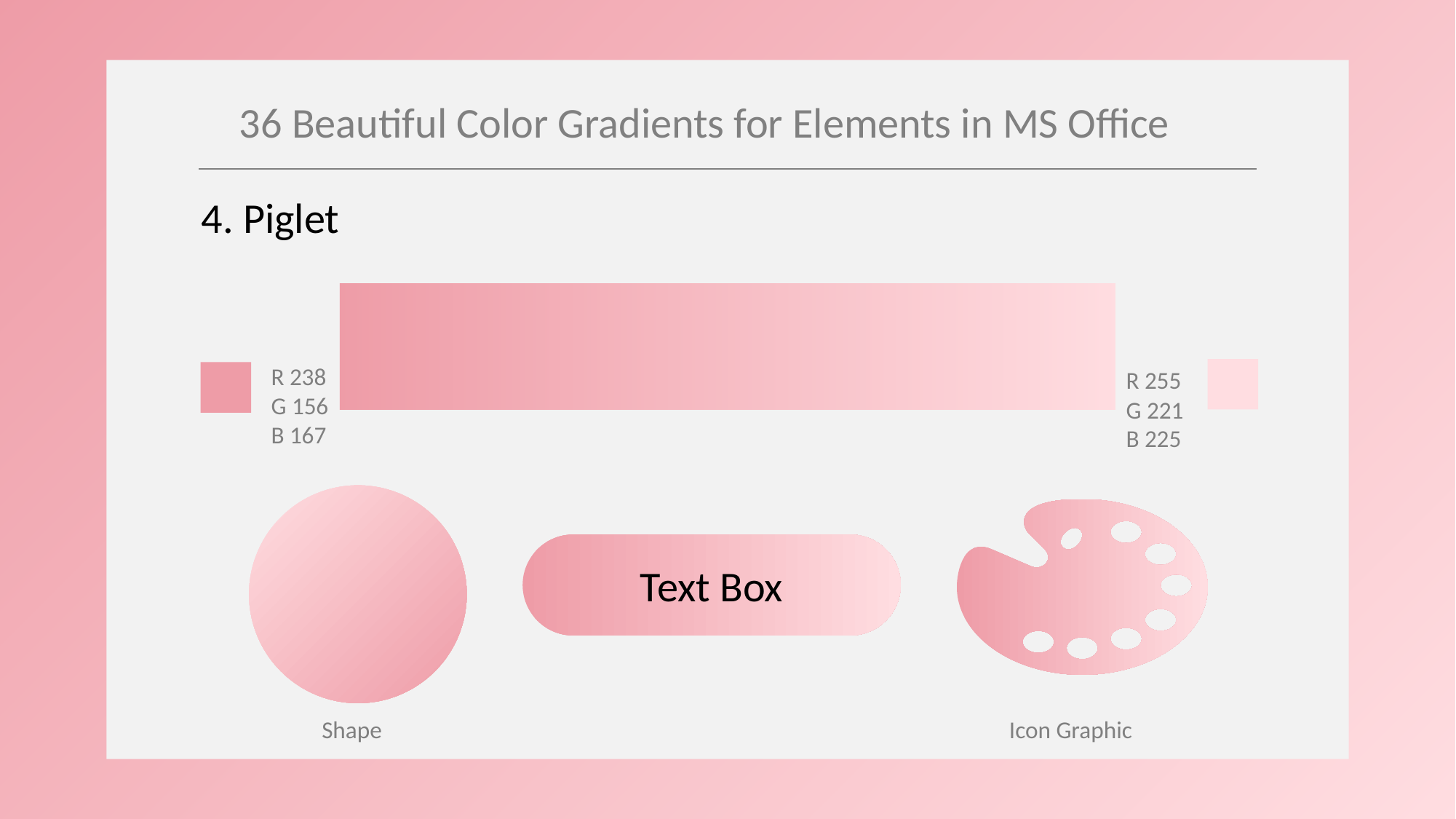

36 Beautiful Color Gradients for Elements in MS Office
4. Piglet

R 238
G 156
B 167

R 255
G 221
B 225

Text Box
Shape
Icon Graphic
Credit Post
https://digitalsynopsis.com